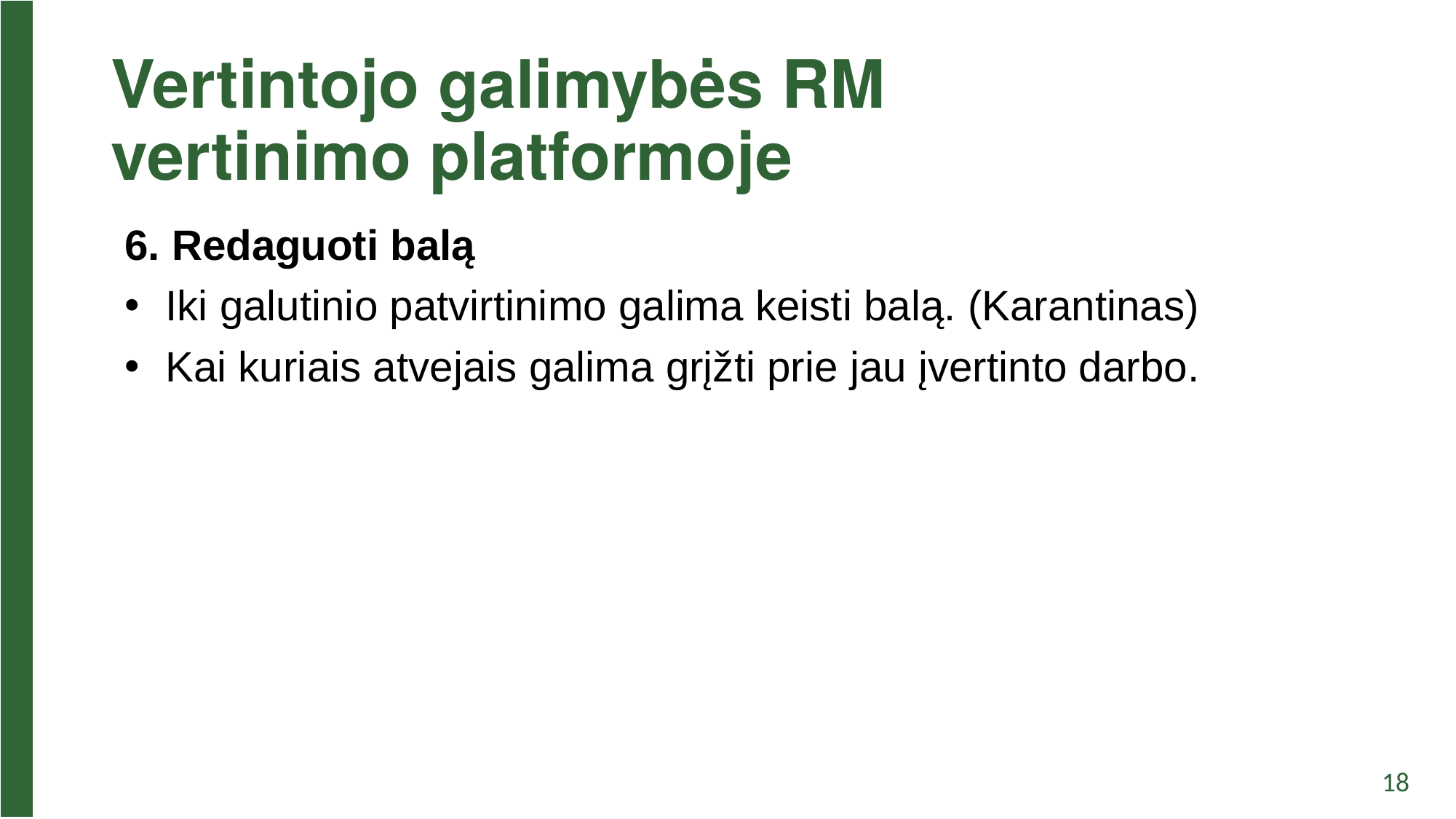

# Vertintojo galimybės RM vertinimo platformoje
6. Redaguoti balą
Iki galutinio patvirtinimo galima keisti balą. (Karantinas)
Kai kuriais atvejais galima grįžti prie jau įvertinto darbo.

18